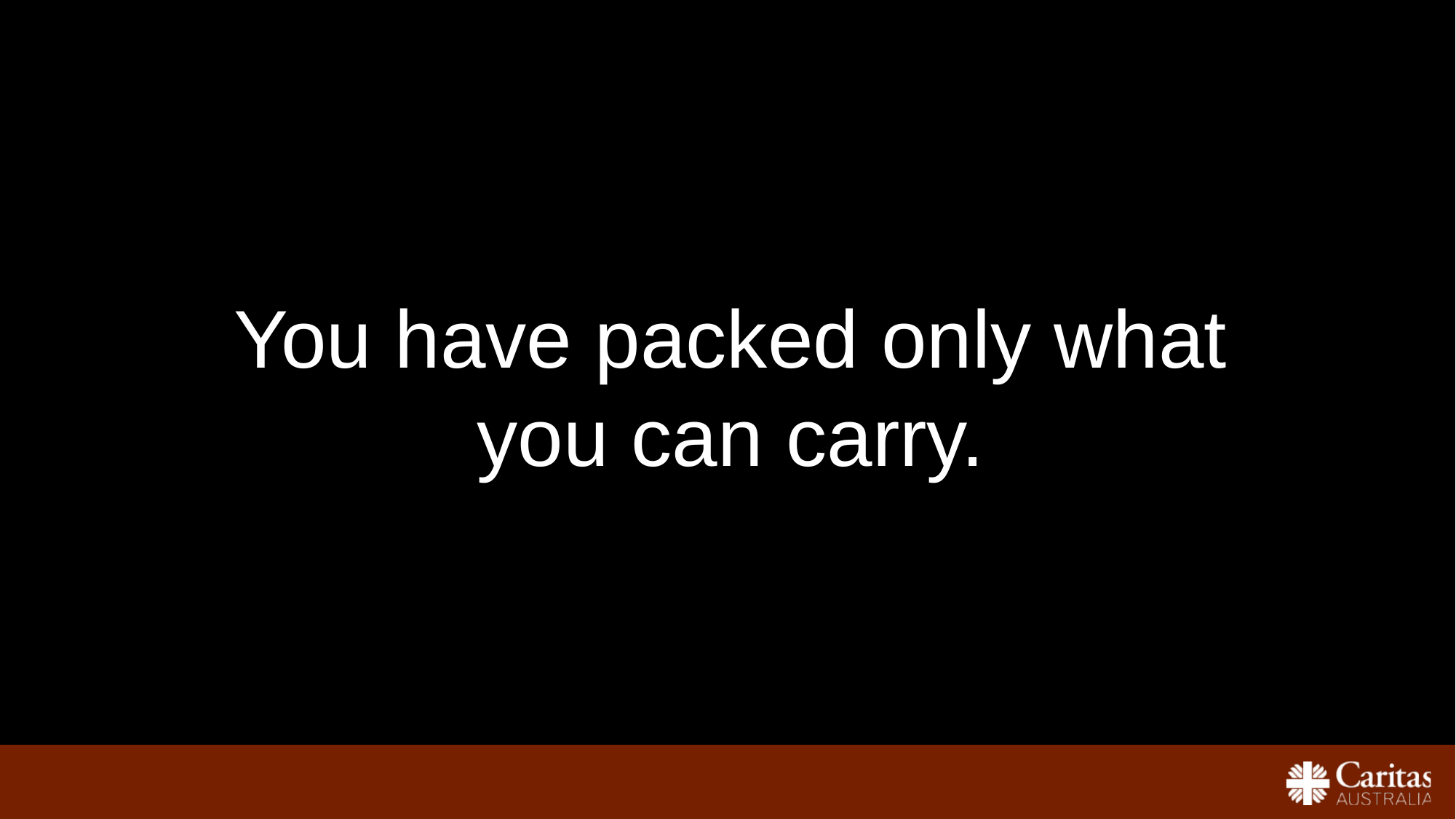

You have packed only what you can carry.